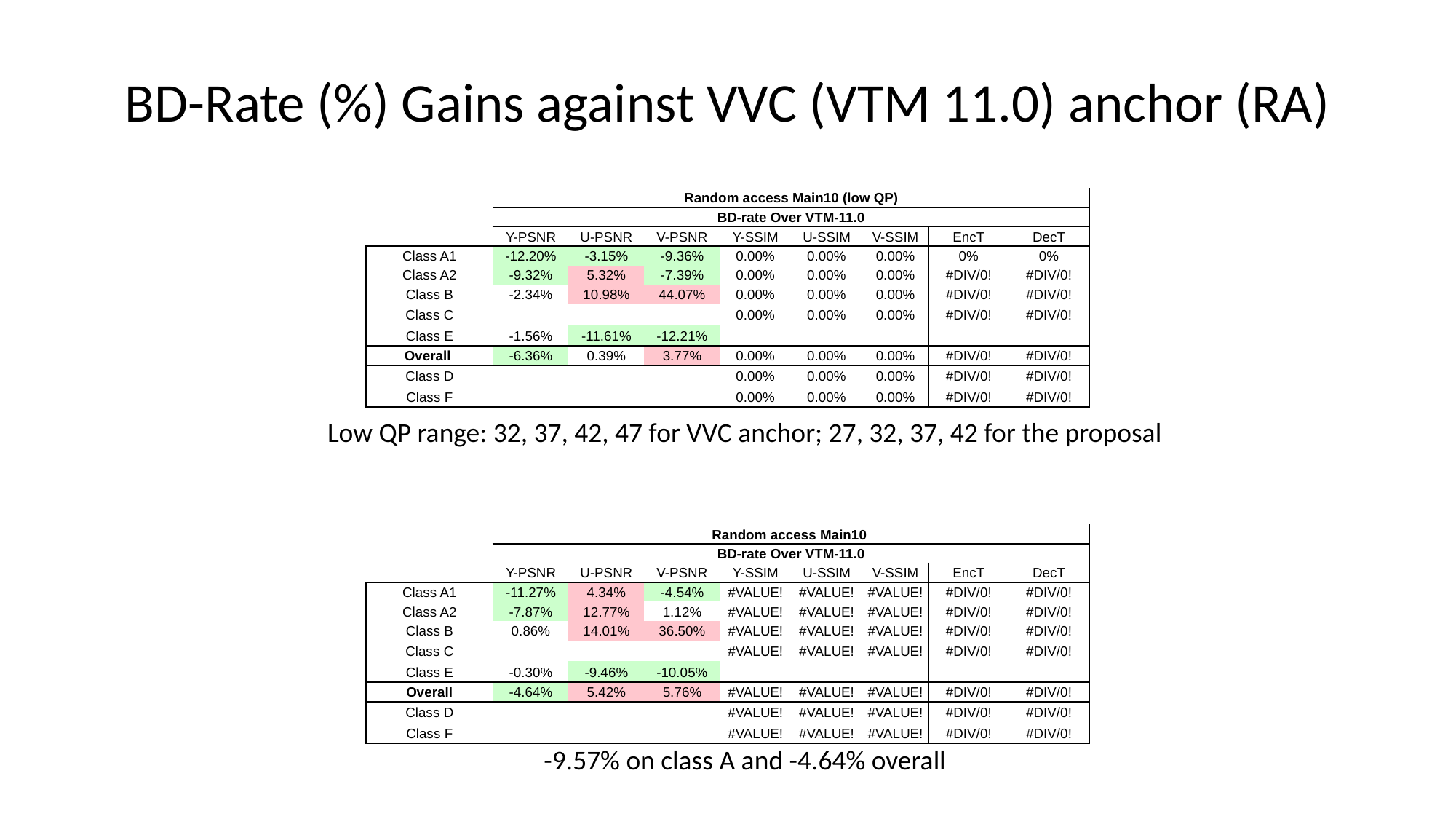

BD-Rate (%) Gains against VVC (VTM 11.0) anchor (RA)
|  | Random access Main10 (low QP) |  |  |  |  |  |  |  |
| --- | --- | --- | --- | --- | --- | --- | --- | --- |
|  | BD-rate Over VTM-11.0 |  |  |  |  |  |  |  |
|  | Y-PSNR | U-PSNR | V-PSNR | Y-SSIM | U-SSIM | V-SSIM | EncT | DecT |
| Class A1 | -12.20% | -3.15% | -9.36% | 0.00% | 0.00% | 0.00% | 0% | 0% |
| Class A2 | -9.32% | 5.32% | -7.39% | 0.00% | 0.00% | 0.00% | #DIV/0! | #DIV/0! |
| Class B | -2.34% | 10.98% | 44.07% | 0.00% | 0.00% | 0.00% | #DIV/0! | #DIV/0! |
| Class C |  |  |  | 0.00% | 0.00% | 0.00% | #DIV/0! | #DIV/0! |
| Class E | -1.56% | -11.61% | -12.21% |  |  |  |  |  |
| Overall | -6.36% | 0.39% | 3.77% | 0.00% | 0.00% | 0.00% | #DIV/0! | #DIV/0! |
| Class D |  |  |  | 0.00% | 0.00% | 0.00% | #DIV/0! | #DIV/0! |
| Class F |  |  |  | 0.00% | 0.00% | 0.00% | #DIV/0! | #DIV/0! |
Low QP range: 32, 37, 42, 47 for VVC anchor; 27, 32, 37, 42 for the proposal
|  | Random access Main10 |  |  |  |  |  |  |  |
| --- | --- | --- | --- | --- | --- | --- | --- | --- |
|  | BD-rate Over VTM-11.0 |  |  |  |  |  |  |  |
|  | Y-PSNR | U-PSNR | V-PSNR | Y-SSIM | U-SSIM | V-SSIM | EncT | DecT |
| Class A1 | -11.27% | 4.34% | -4.54% | #VALUE! | #VALUE! | #VALUE! | #DIV/0! | #DIV/0! |
| Class A2 | -7.87% | 12.77% | 1.12% | #VALUE! | #VALUE! | #VALUE! | #DIV/0! | #DIV/0! |
| Class B | 0.86% | 14.01% | 36.50% | #VALUE! | #VALUE! | #VALUE! | #DIV/0! | #DIV/0! |
| Class C |  |  |  | #VALUE! | #VALUE! | #VALUE! | #DIV/0! | #DIV/0! |
| Class E | -0.30% | -9.46% | -10.05% |  |  |  |  |  |
| Overall | -4.64% | 5.42% | 5.76% | #VALUE! | #VALUE! | #VALUE! | #DIV/0! | #DIV/0! |
| Class D |  |  |  | #VALUE! | #VALUE! | #VALUE! | #DIV/0! | #DIV/0! |
| Class F |  |  |  | #VALUE! | #VALUE! | #VALUE! | #DIV/0! | #DIV/0! |
-9.57% on class A and -4.64% overall